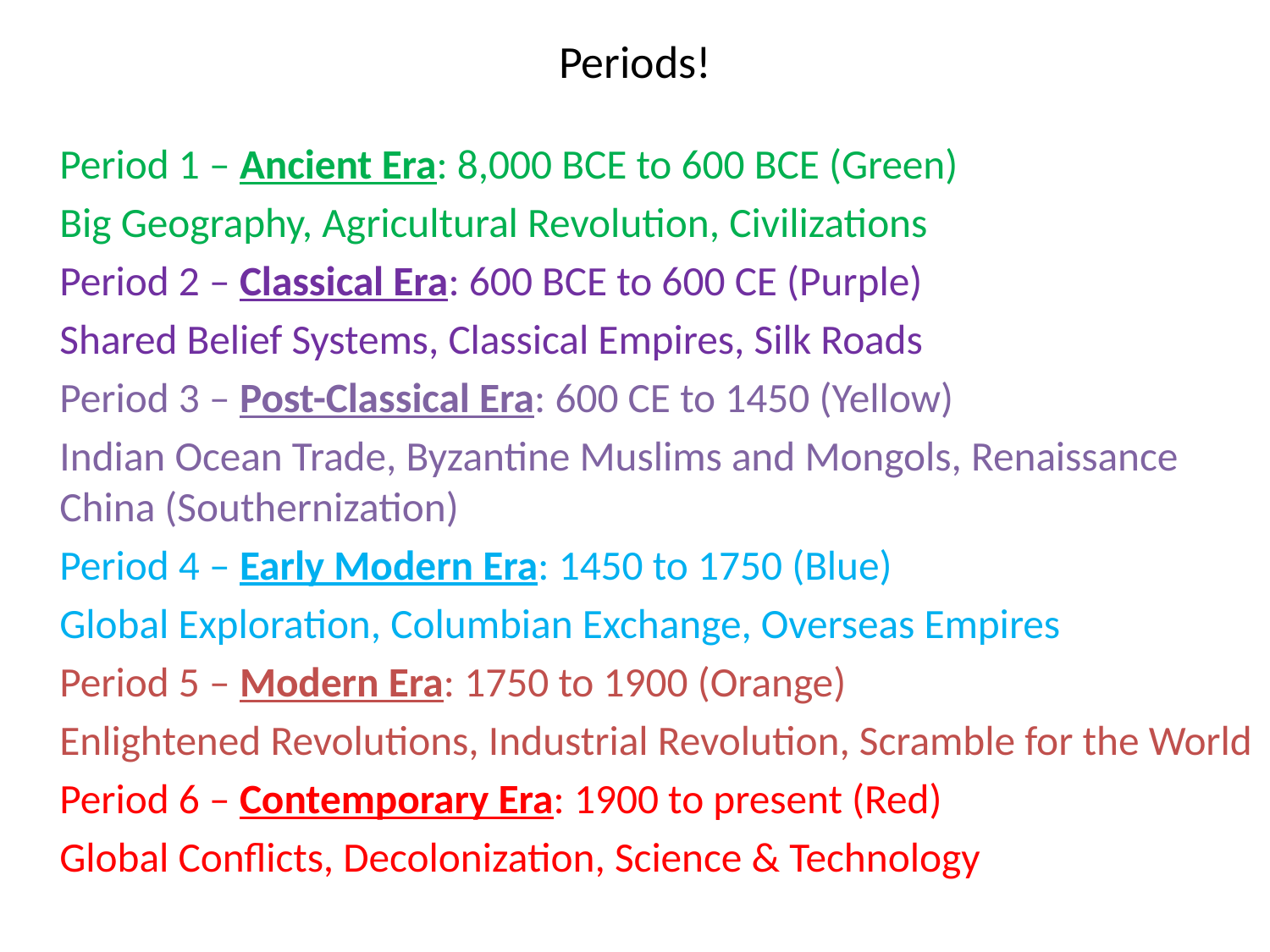

# Periods!
Period 1 – Ancient Era: 8,000 BCE to 600 BCE (Green)
Big Geography, Agricultural Revolution, Civilizations
Period 2 – Classical Era: 600 BCE to 600 CE (Purple)
Shared Belief Systems, Classical Empires, Silk Roads
Period 3 – Post-Classical Era: 600 CE to 1450 (Yellow)
Indian Ocean Trade, Byzantine Muslims and Mongols, Renaissance China (Southernization)
Period 4 – Early Modern Era: 1450 to 1750 (Blue)
Global Exploration, Columbian Exchange, Overseas Empires
Period 5 – Modern Era: 1750 to 1900 (Orange)
Enlightened Revolutions, Industrial Revolution, Scramble for the World
Period 6 – Contemporary Era: 1900 to present (Red)
Global Conflicts, Decolonization, Science & Technology